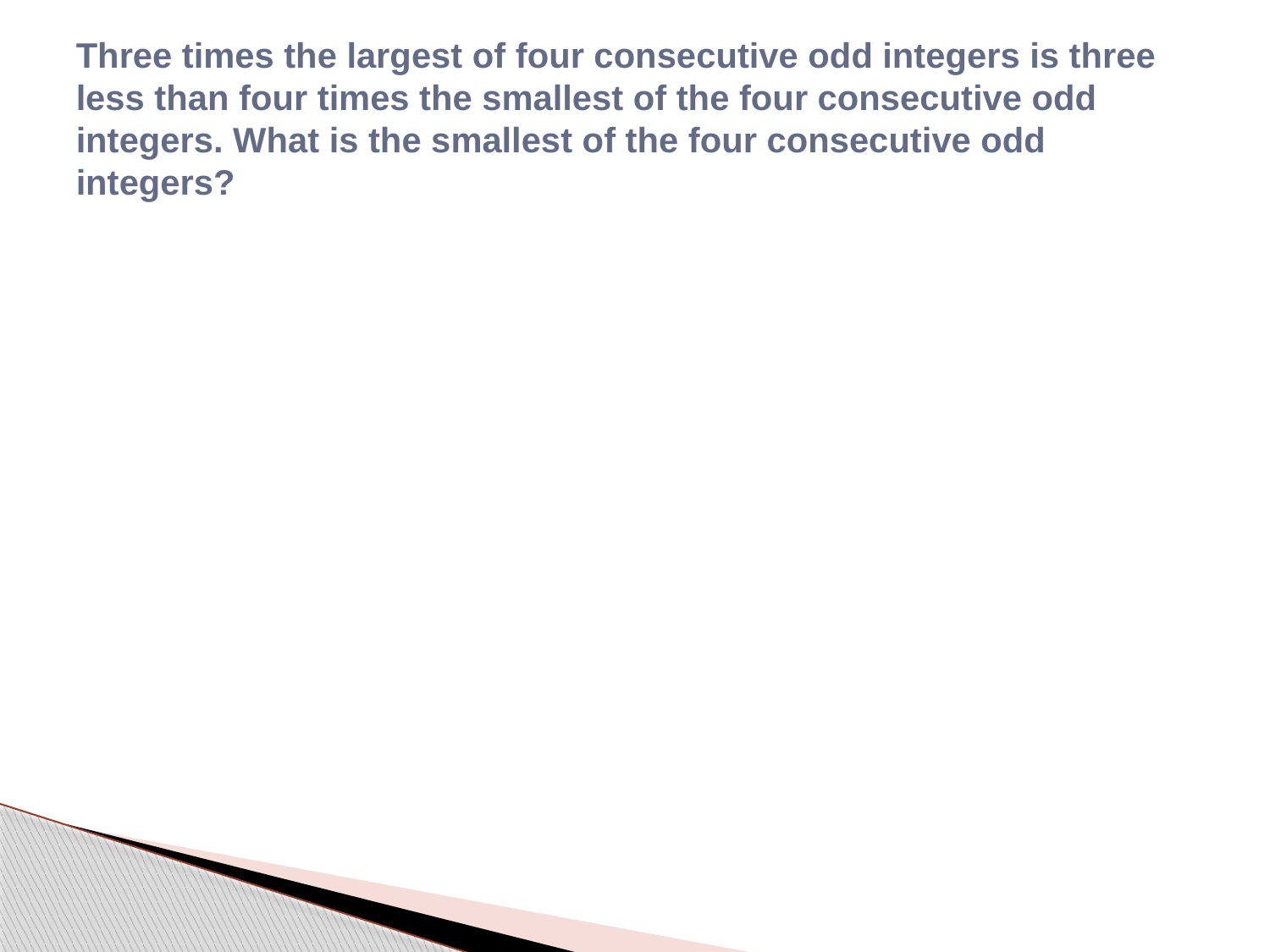

# Three times the largest of four consecutive odd integers is three less than four times the smallest of the four consecutive odd integers. What is the smallest of the four consecutive odd integers?